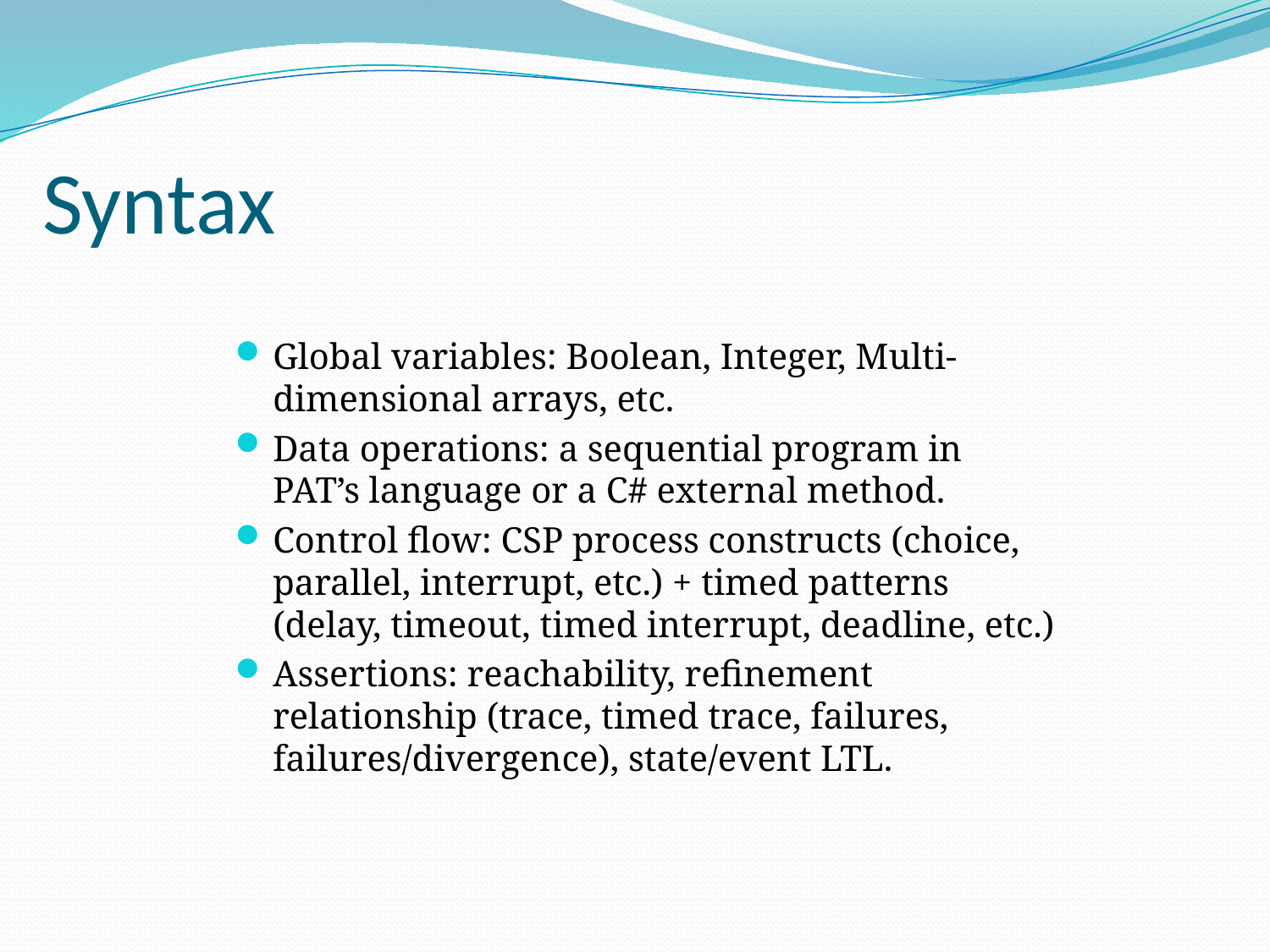

# Syntax
Global variables: Boolean, Integer, Multi-dimensional arrays, etc.
Data operations: a sequential program in PAT’s language or a C# external method.
Control flow: CSP process constructs (choice, parallel, interrupt, etc.) + timed patterns (delay, timeout, timed interrupt, deadline, etc.)
Assertions: reachability, refinement relationship (trace, timed trace, failures, failures/divergence), state/event LTL.